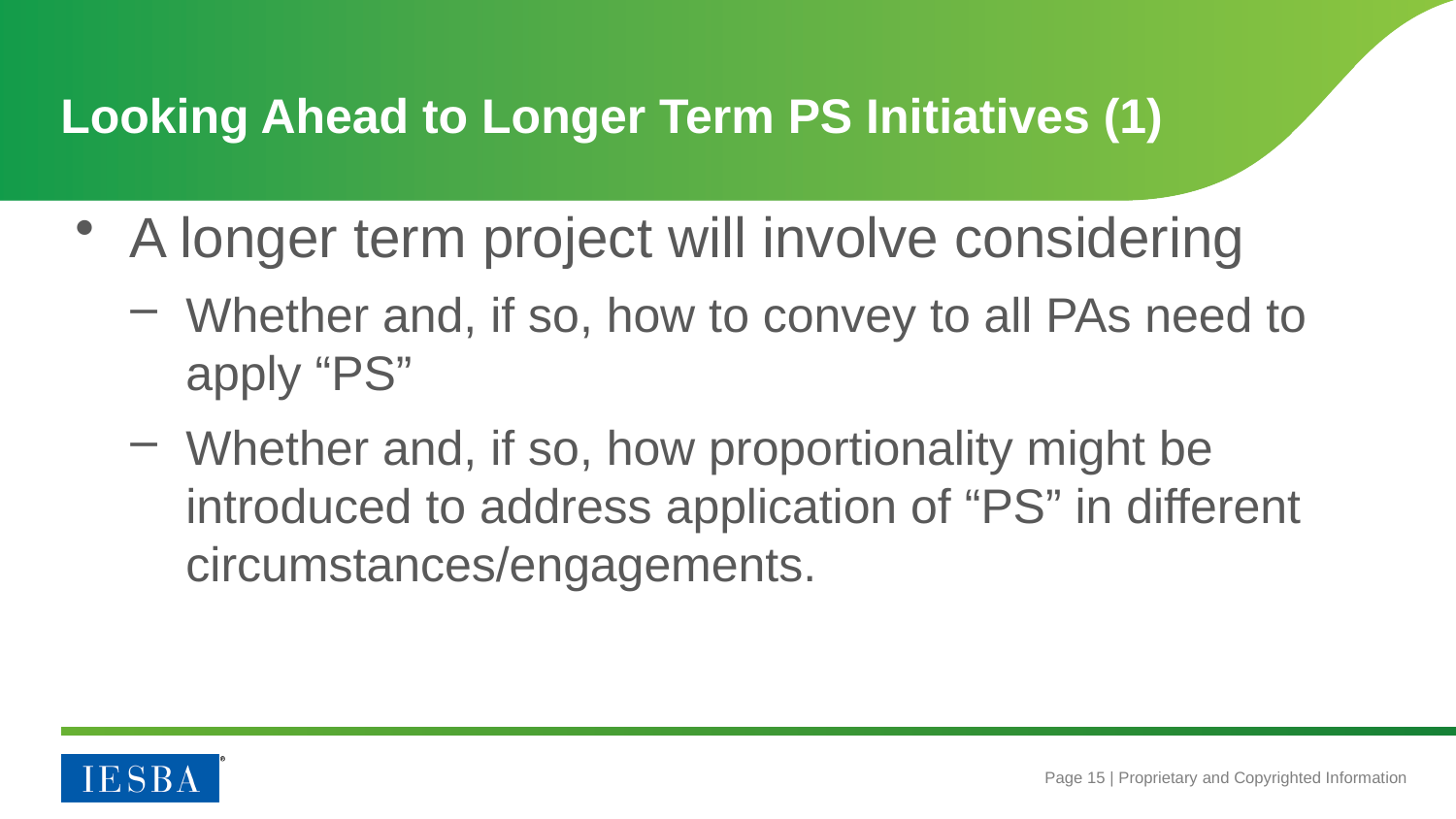

# Looking Ahead to Longer Term PS Initiatives (1)
A longer term project will involve considering
Whether and, if so, how to convey to all PAs need to apply “PS”
Whether and, if so, how proportionality might be introduced to address application of “PS” in different circumstances/engagements.